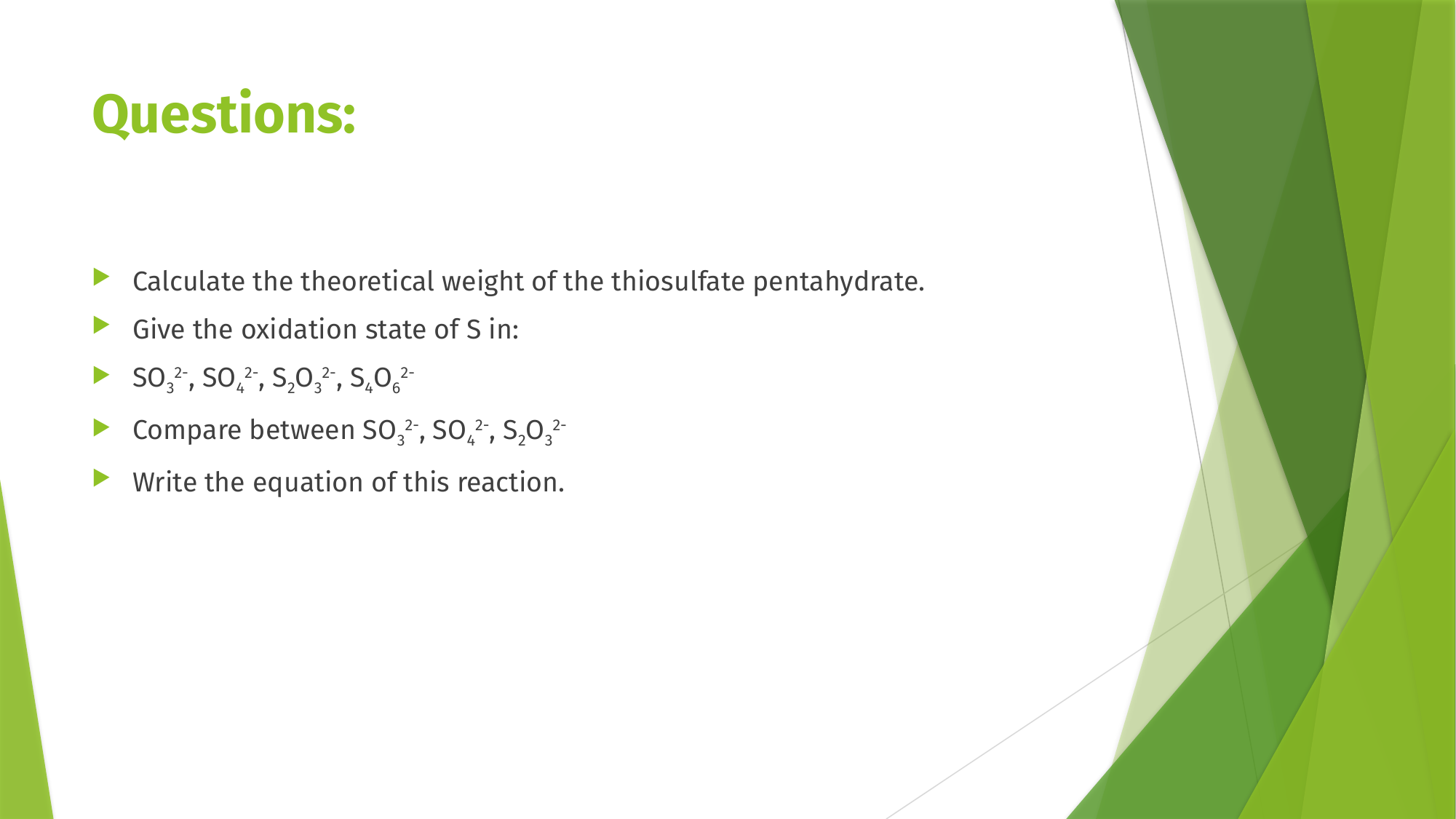

# Questions:
Calculate the theoretical weight of the thiosulfate pentahydrate.
Give the oxidation state of S in:
SO32-, SO42-, S2O32-, S4O62-
Compare between SO32-, SO42-, S2O32-
Write the equation of this reaction.